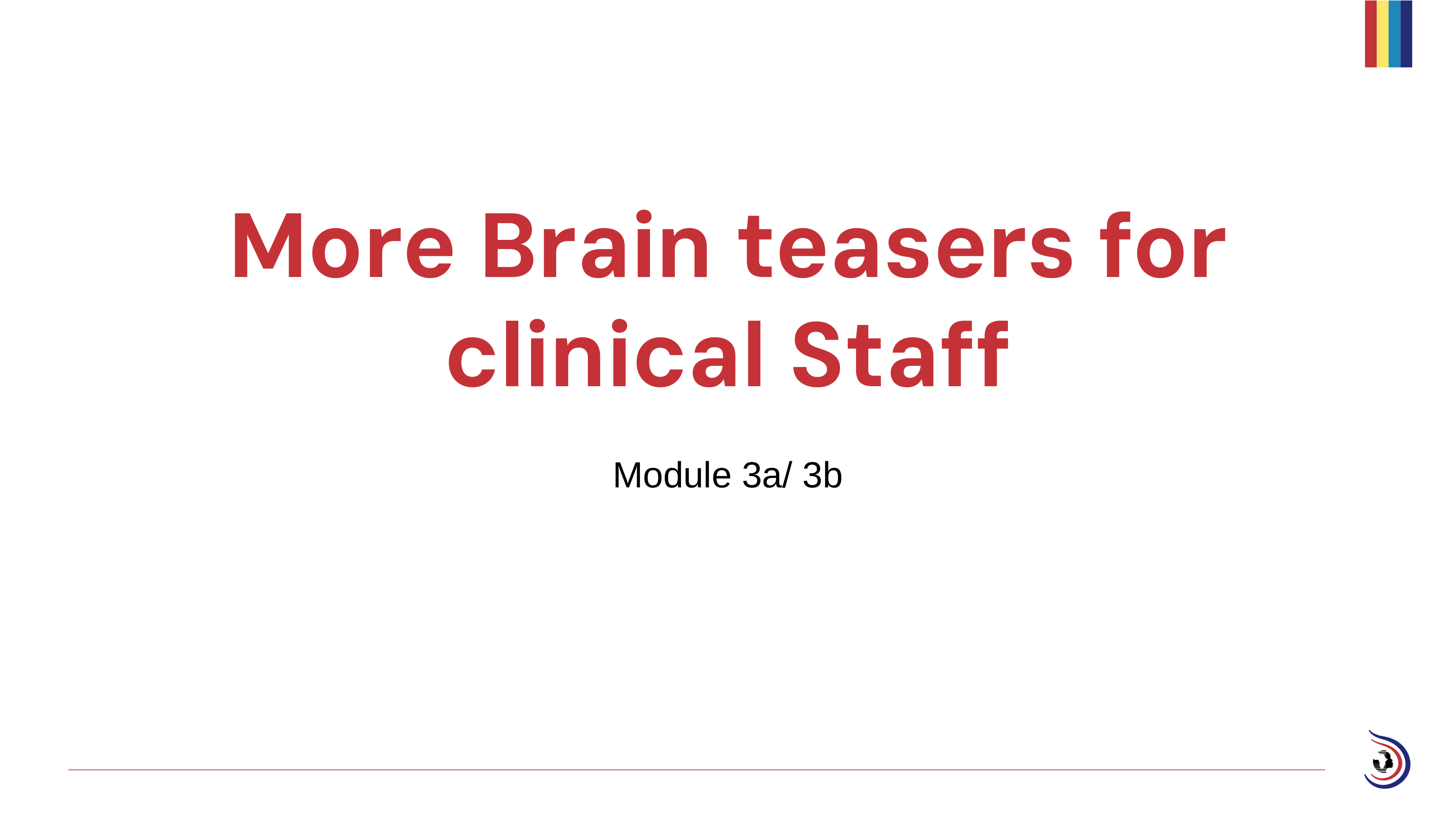

# More Brain teasers for clinical Staff
Module 3a/ 3b